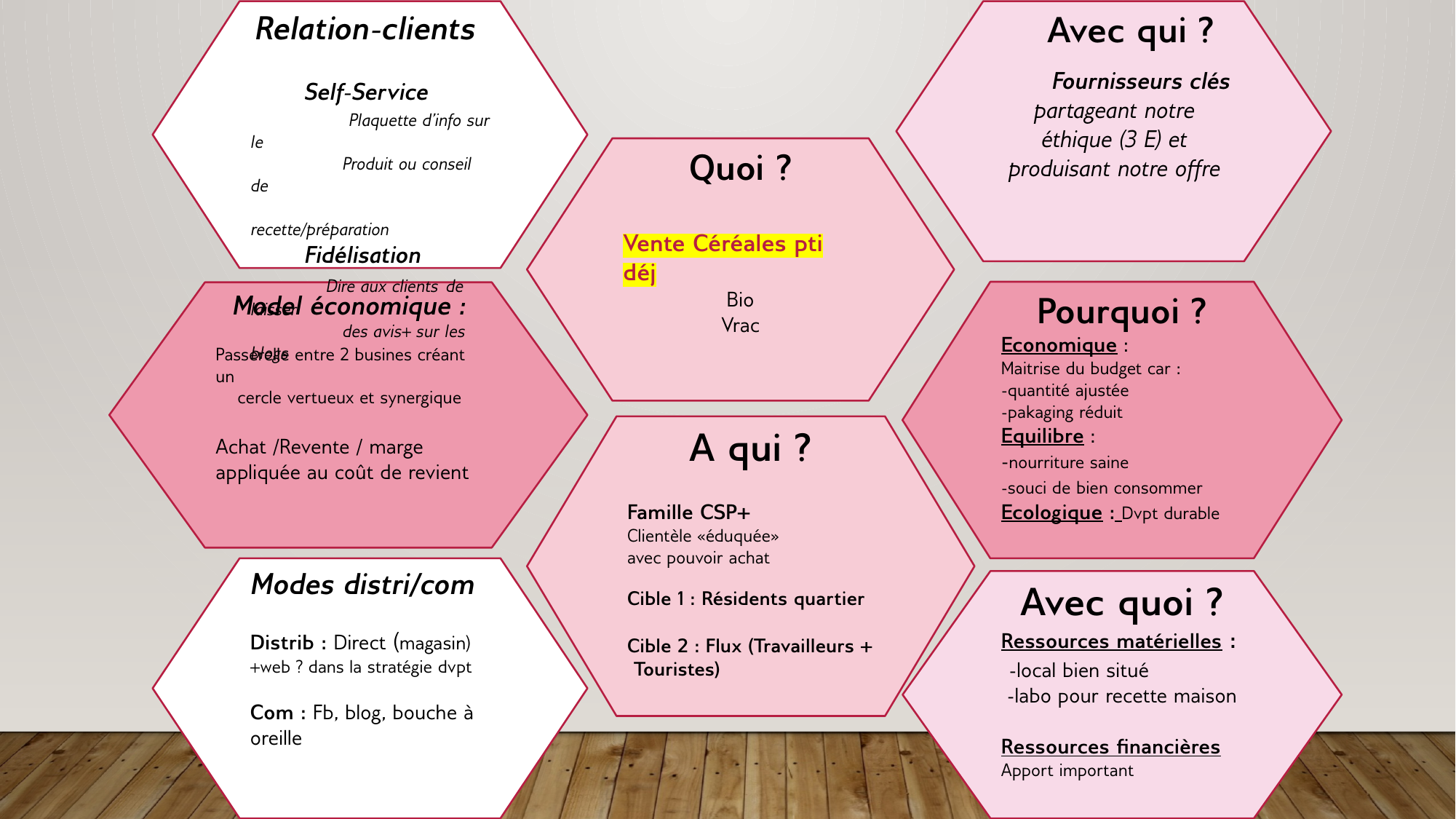

Avec qui ?

Fournisseurs clés partageant notre éthique (3 E) et produisant notre offre

Relation-clients

Self-Service
       Plaquette d’info sur le
       Produit ou conseil de
          recette/préparation
Fidélisation
    Dire aux clients de  laisser
       des avis+ sur les blogs

Quoi ?

Vente Céréales pti déj
 Bio
Vrac

Pourquoi ?
Economique :
Maitrise du budget car :
-quantité ajustée
-pakaging réduit
Equilibre :
-nourriture saine
-souci de bien consommer
Ecologique : Dvpt durable
Model économique :

Passerelle entre 2 busines créant un
    cercle vertueux et synergique

Achat /Revente / marge appliquée au coût de revient

A qui ?

Famille CSP+
Clientèle «éduquée»
avec pouvoir achat

Cible 1 : Résidents quartier
Cible 2 : Flux (Travailleurs +  Touristes)
Modes distri/com

Distrib : Direct (magasin)
+web ? dans la stratégie dvpt

Com : Fb, blog, bouche à oreille

Avec quoi ?
Ressources matérielles :
 -local bien situé
-labo pour recette maison

Ressources financières
Apport important